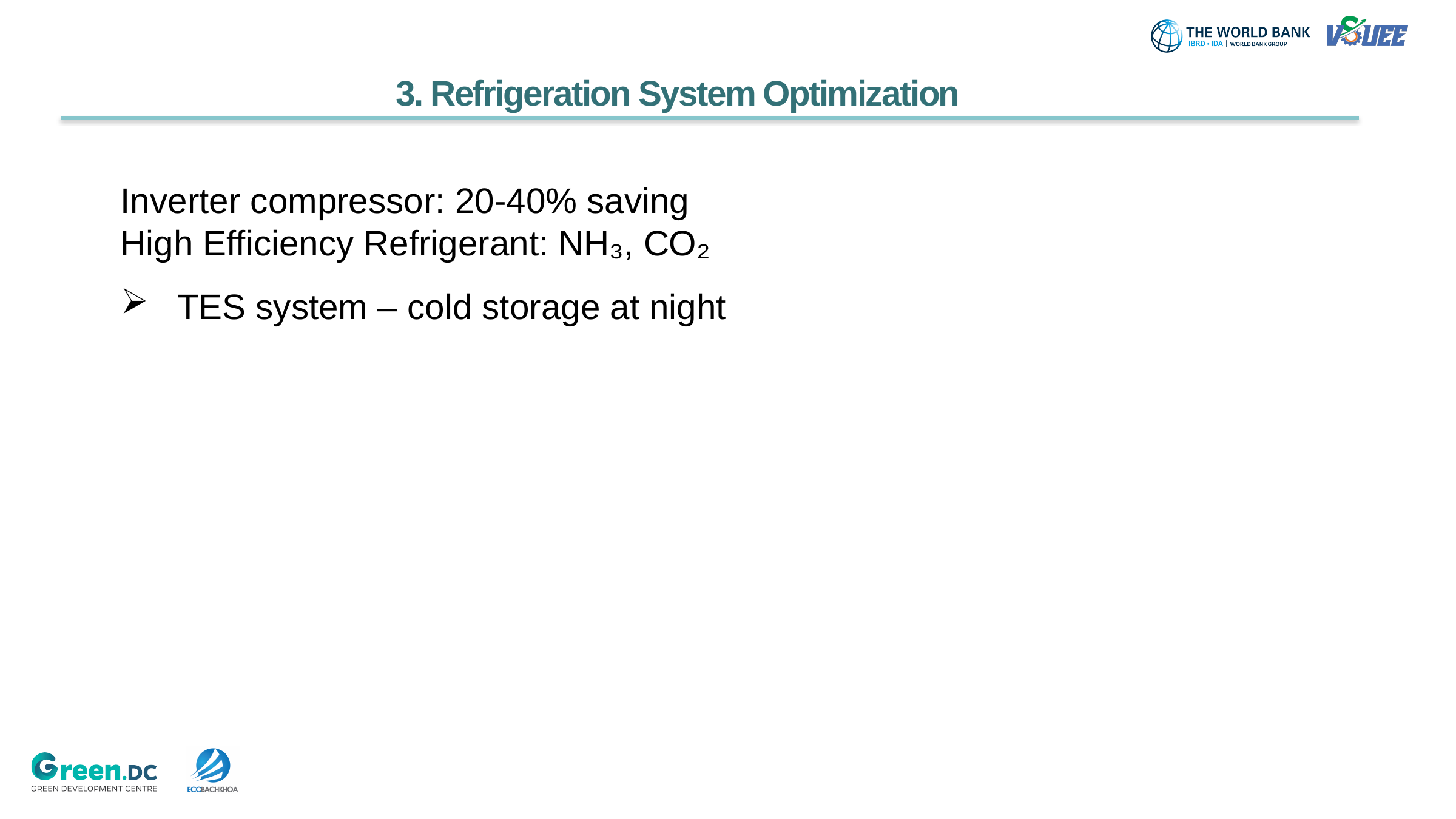

3. Refrigeration System Optimization
Inverter compressor: 20-40% saving
High Efficiency Refrigerant: NH₃, CO₂
TES system – cold storage at night